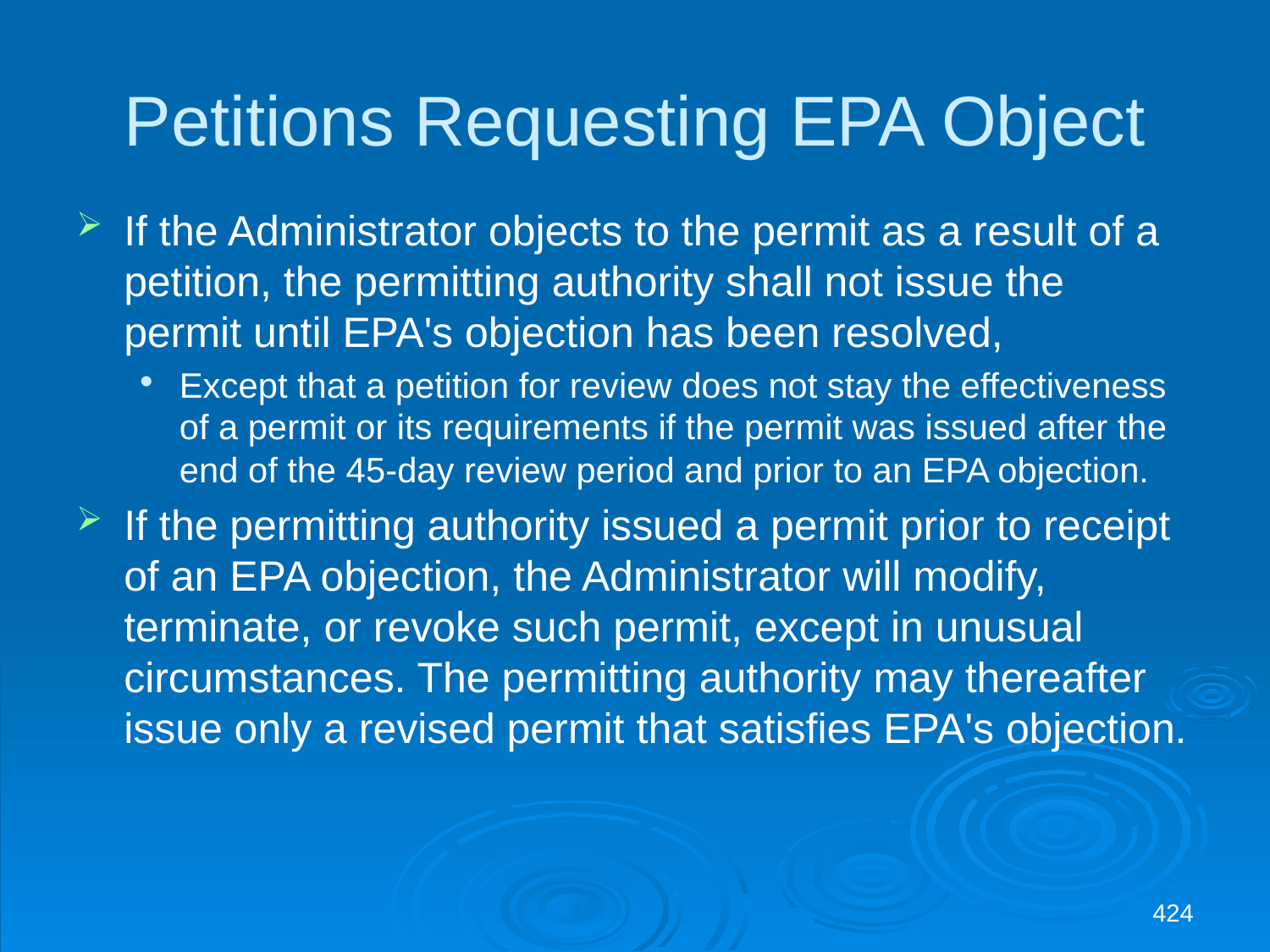

# Petitions Requesting EPA Object
If the Administrator objects to the permit as a result of a petition, the permitting authority shall not issue the permit until EPA's objection has been resolved,
Except that a petition for review does not stay the effectiveness of a permit or its requirements if the permit was issued after the end of the 45-day review period and prior to an EPA objection.
If the permitting authority issued a permit prior to receipt of an EPA objection, the Administrator will modify, terminate, or revoke such permit, except in unusual circumstances. The permitting authority may thereafter issue only a revised permit that satisfies EPA's objection.
424